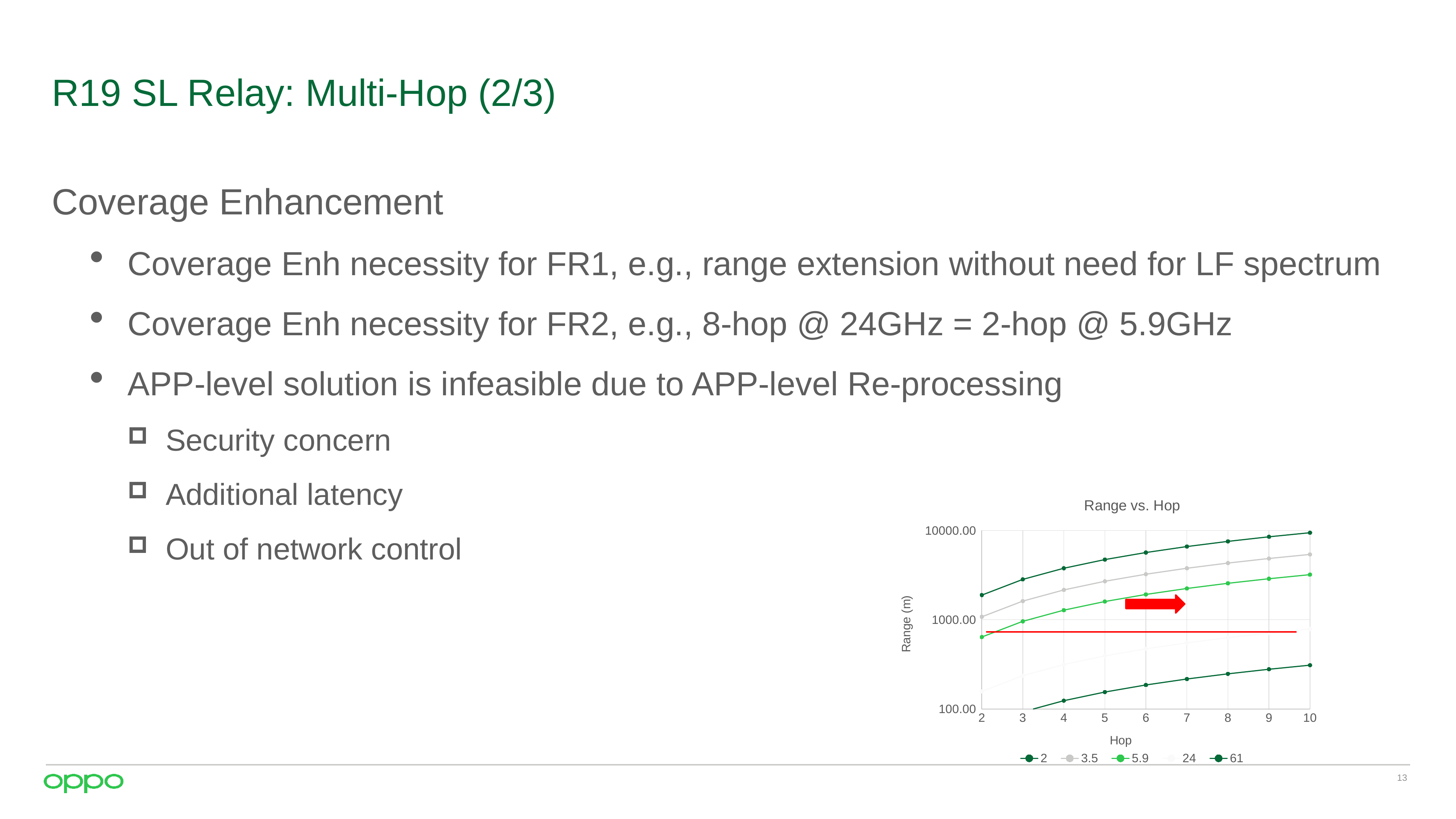

# R19 SL Relay: Multi-Hop (2/3)
Coverage Enhancement
Coverage Enh necessity for FR1, e.g., range extension without need for LF spectrum
Coverage Enh necessity for FR2, e.g., 8-hop @ 24GHz = 2-hop @ 5.9GHz
APP-level solution is infeasible due to APP-level Re-processing
Security concern
Additional latency
Out of network control

### Chart: Range vs. Hop

| Category | 2 | 3.5 | 5.9 | 24 | 61 |
|---|---|---|---|---|---|